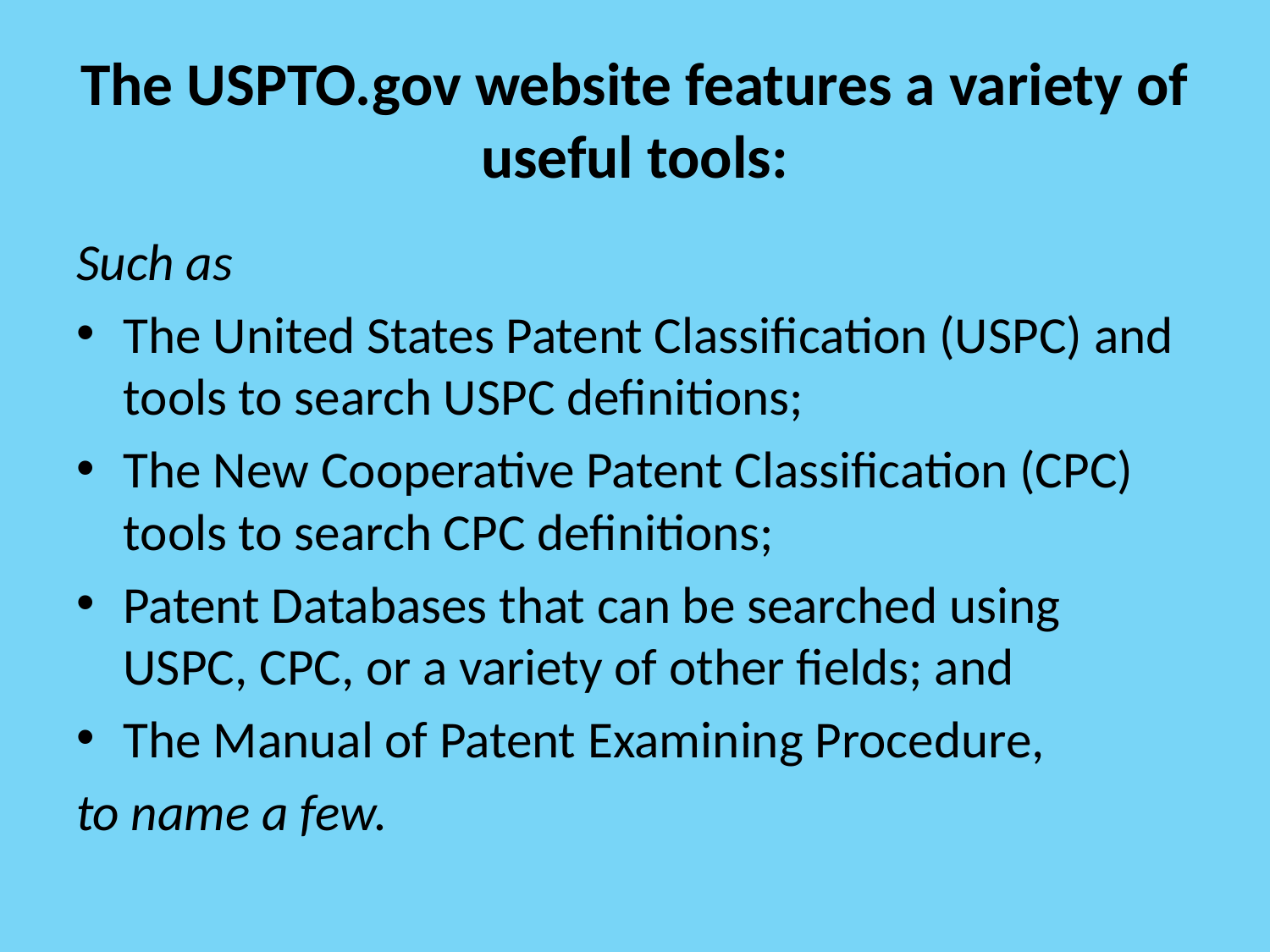

# The USPTO.gov website features a variety of useful tools:
Such as
The United States Patent Classification (USPC) and tools to search USPC definitions;
The New Cooperative Patent Classification (CPC) tools to search CPC definitions;
Patent Databases that can be searched using USPC, CPC, or a variety of other fields; and
The Manual of Patent Examining Procedure,
to name a few.